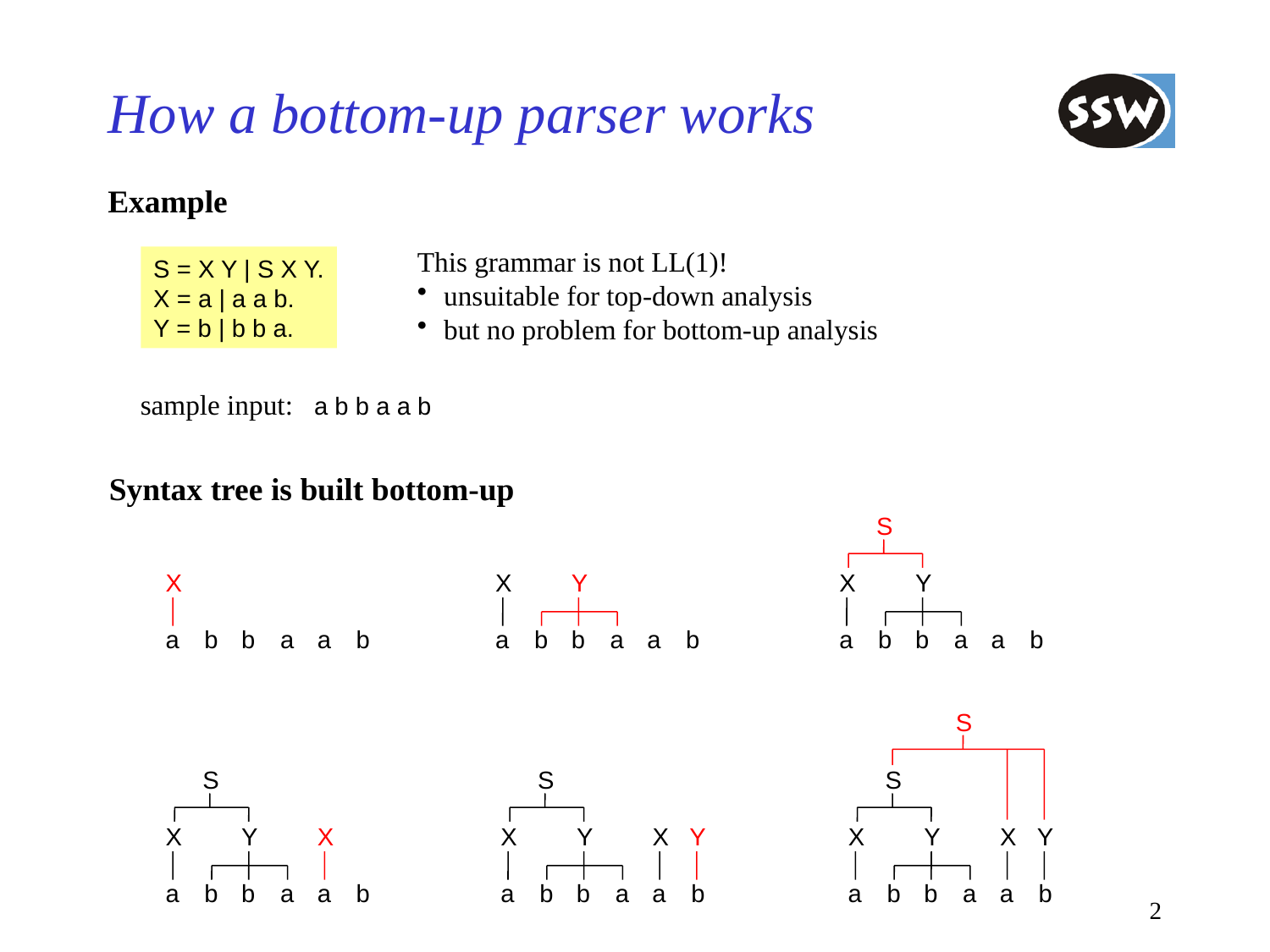

# How a bottom-up parser works
Example
This grammar is not LL(1)!
unsuitable for top-down analysis
but no problem for bottom-up analysis
S = X Y | S X Y.
X = a | a a b.
Y = b | b b a.
sample input:   a b b a a b
Syntax tree is built bottom-up
X

a
b
b
a
a
b
S

X
Y

a
b
b
a
a
b
X
Y

a
b
b
a
a
b
S

S

X
Y
X
Y

a
b
b
a
a
b
S

X
Y
X

a
b
b
a
a
b
S

X
Y
X
Y

a
b
b
a
a
b
2